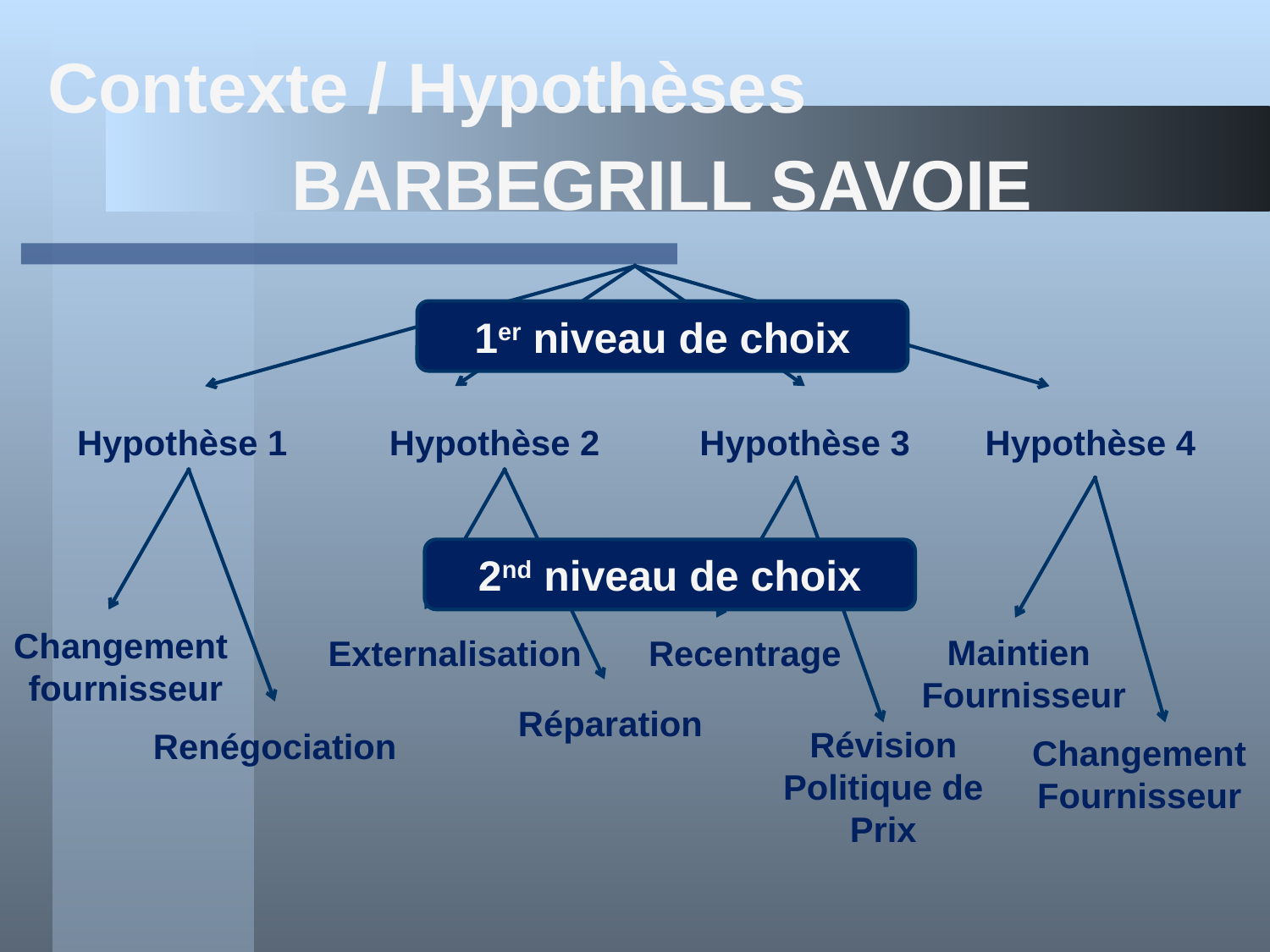

# Contexte / Hypothèses
BARBEGRILL SAVOIE
1er niveau de choix
Hypothèse 1
Hypothèse 2
Hypothèse 3
Hypothèse 4
2nd niveau de choix
Changement
fournisseur
Maintien
Fournisseur
Externalisation
Recentrage
Réparation
Révision
Politique de
Prix
Renégociation
Changement
Fournisseur